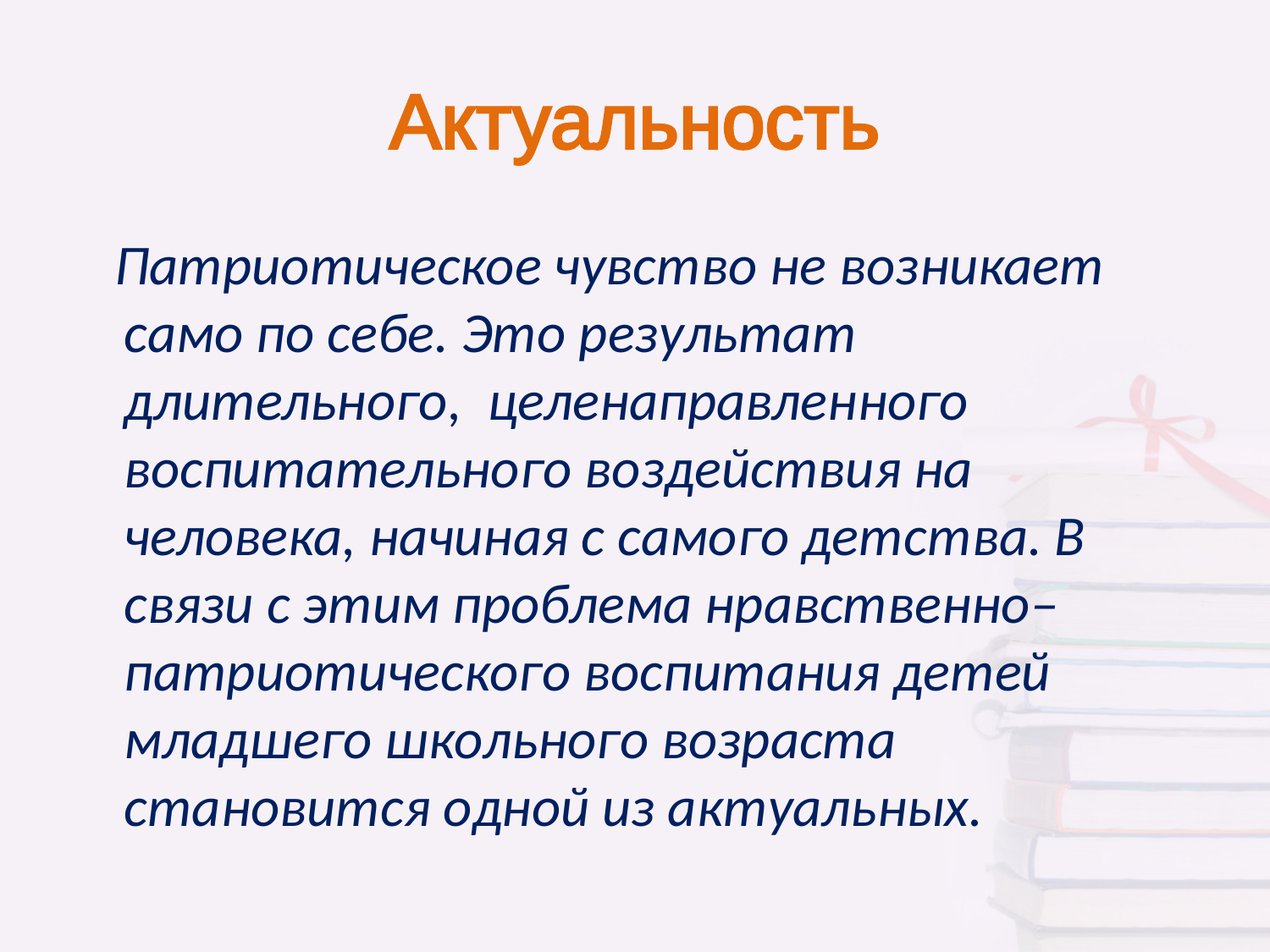

# Актуальность
   Патриотическое чувство не возникает само по себе. Это результат длительного,  целенаправленного воспитательного воздействия на человека, начиная с самого детства. В связи с этим проблема нравственно–патриотического воспитания детей младшего школьного возраста становится одной из актуальных.